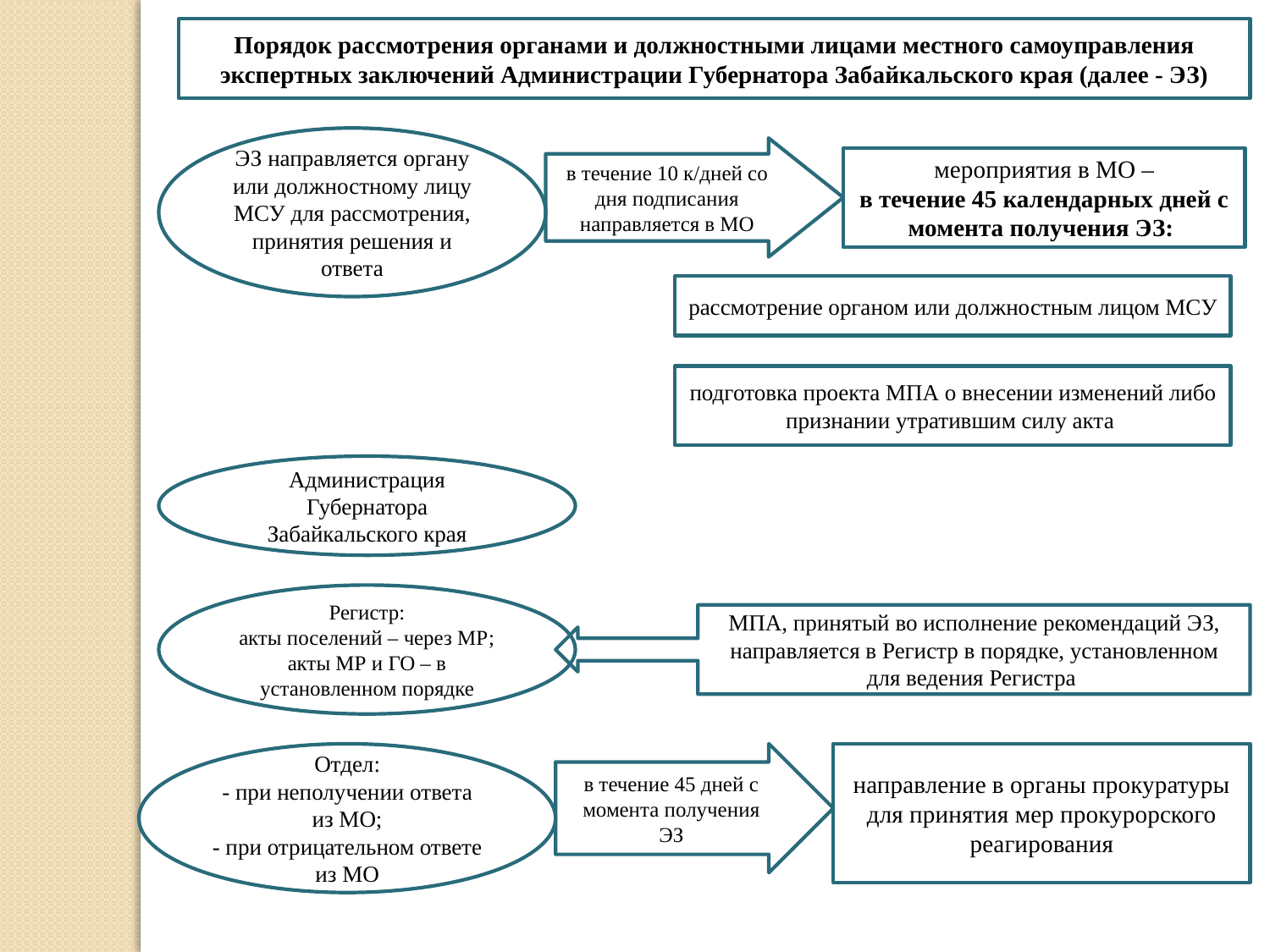

Порядок рассмотрения органами и должностными лицами местного самоуправления экспертных заключений Администрации Губернатора Забайкальского края (далее - ЭЗ)
ЭЗ направляется органу или должностному лицу МСУ для рассмотрения, принятия решения и ответа
в течение 10 к/дней со дня подписания направляется в МО
мероприятия в МО –
в течение 45 календарных дней с момента получения ЭЗ:
рассмотрение органом или должностным лицом МСУ
подготовка проекта МПА о внесении изменений либо признании утратившим силу акта
Администрация Губернатора Забайкальского края
Регистр:
акты поселений – через МР; акты МР и ГО – в установленном порядке
МПА, принятый во исполнение рекомендаций ЭЗ, направляется в Регистр в порядке, установленном для ведения Регистра
Отдел:
- при неполучении ответа из МО;
- при отрицательном ответе из МО
в течение 45 дней с момента получения ЭЗ
направление в органы прокуратуры для принятия мер прокурорского реагирования